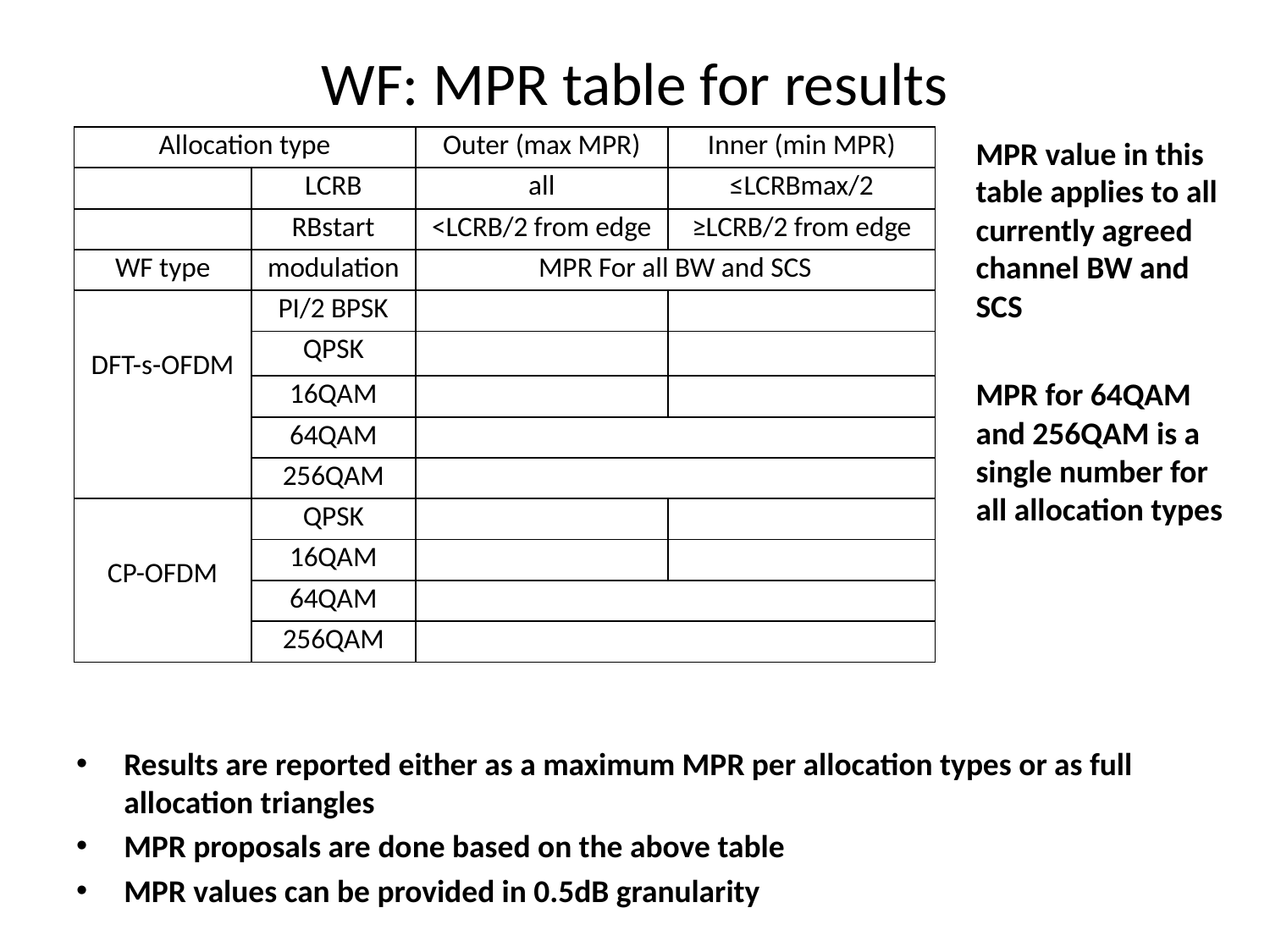

# WF: MPR table for results
| Allocation type |  | Outer (max MPR) | Inner (min MPR) |
| --- | --- | --- | --- |
|  | LCRB | all | ≤LCRBmax/2 |
|  | RBstart | <LCRB/2 from edge | ≥LCRB/2 from edge |
| WF type | modulation | MPR For all BW and SCS |  |
| DFT-s-OFDM | PI/2 BPSK |  |  |
|  | QPSK |  |  |
|  | 16QAM |  |  |
|  | 64QAM |  |  |
|  | 256QAM |  |  |
| CP-OFDM | QPSK |  |  |
|  | 16QAM |  |  |
|  | 64QAM |  |  |
|  | 256QAM |  |  |
MPR value in this table applies to all currently agreed channel BW and SCS

MPR for 64QAM and 256QAM is a single number for all allocation types
Results are reported either as a maximum MPR per allocation types or as full allocation triangles
MPR proposals are done based on the above table
MPR values can be provided in 0.5dB granularity